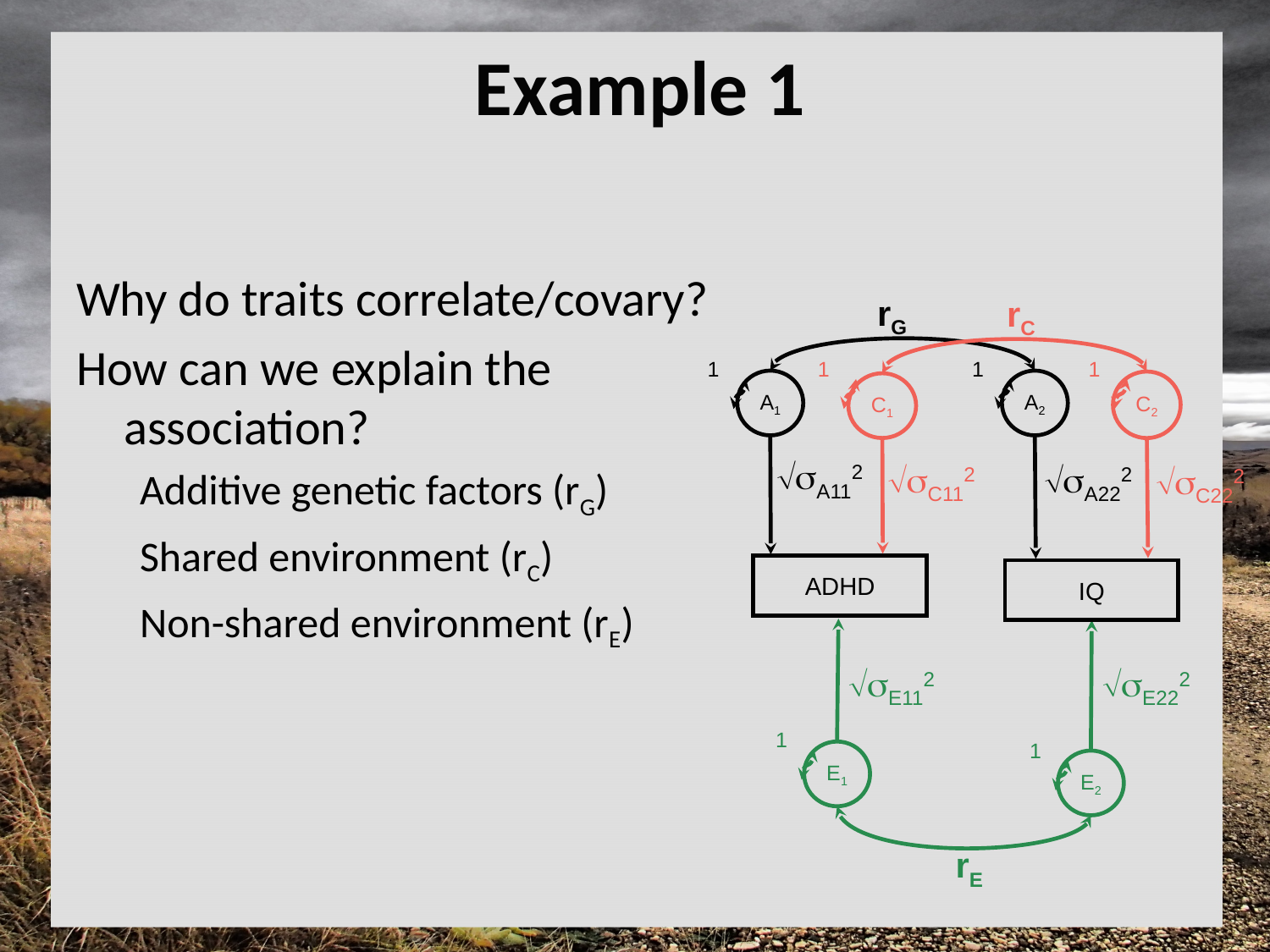

# Example 1
Why do traits correlate/covary?
How can we explain the association?
Additive genetic factors (rG)
Shared environment (rC)
Non-shared environment (rE)

rG

rC

1
1
1
1
A1
A2
C2
C1
√σA112

√σC112

√σA222

√σC222

ADHD
IQ
√σE112

√σE222

1
1
E1
E2
rE